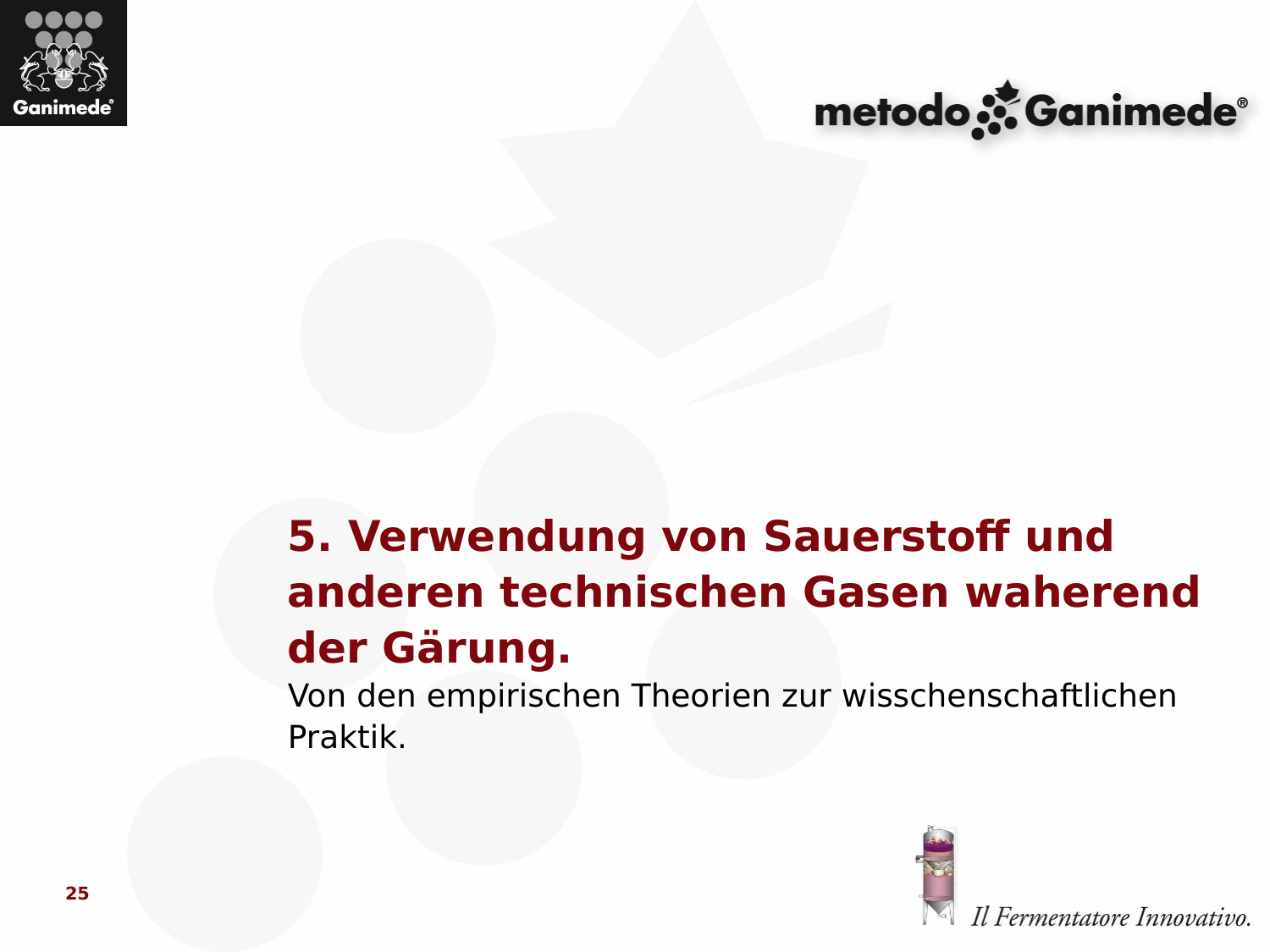

# 5. Verwendung von Sauerstoff und anderen technischen Gasen waherend der Gärung. Von den empirischen Theorien zur wisschenschaftlichen Praktik.
25